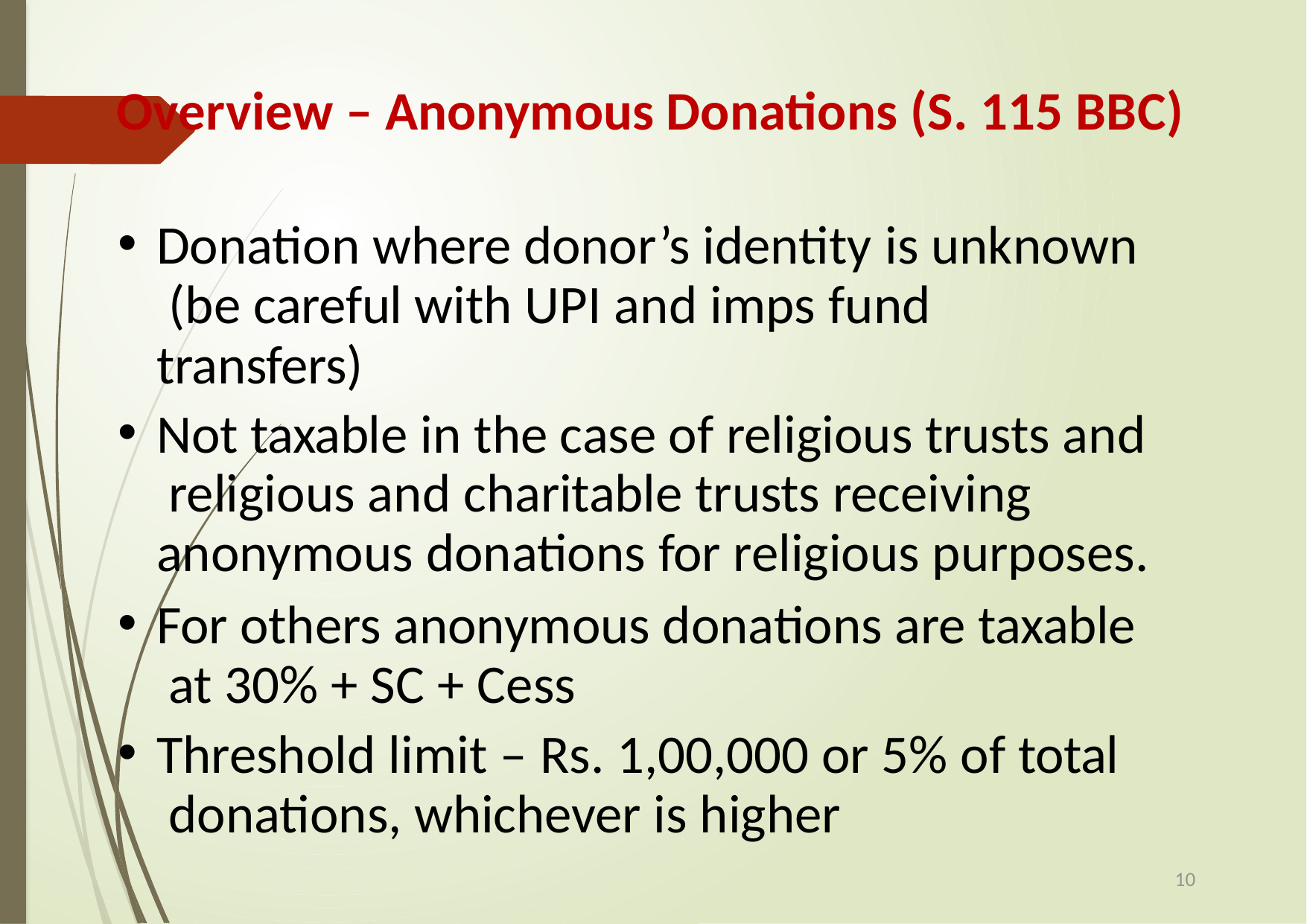

Overview – Anonymous Donations (S. 115 BBC)

Donation where donor’s identity is unknown  (be careful with UPI and imps fund transfers)
Not taxable in the case of religious trusts and  religious and charitable trusts receiving  anonymous donations for religious purposes.
For others anonymous donations are taxable  at 30% + SC + Cess
Threshold limit – Rs. 1,00,000 or 5% of total  donations, whichever is higher
10